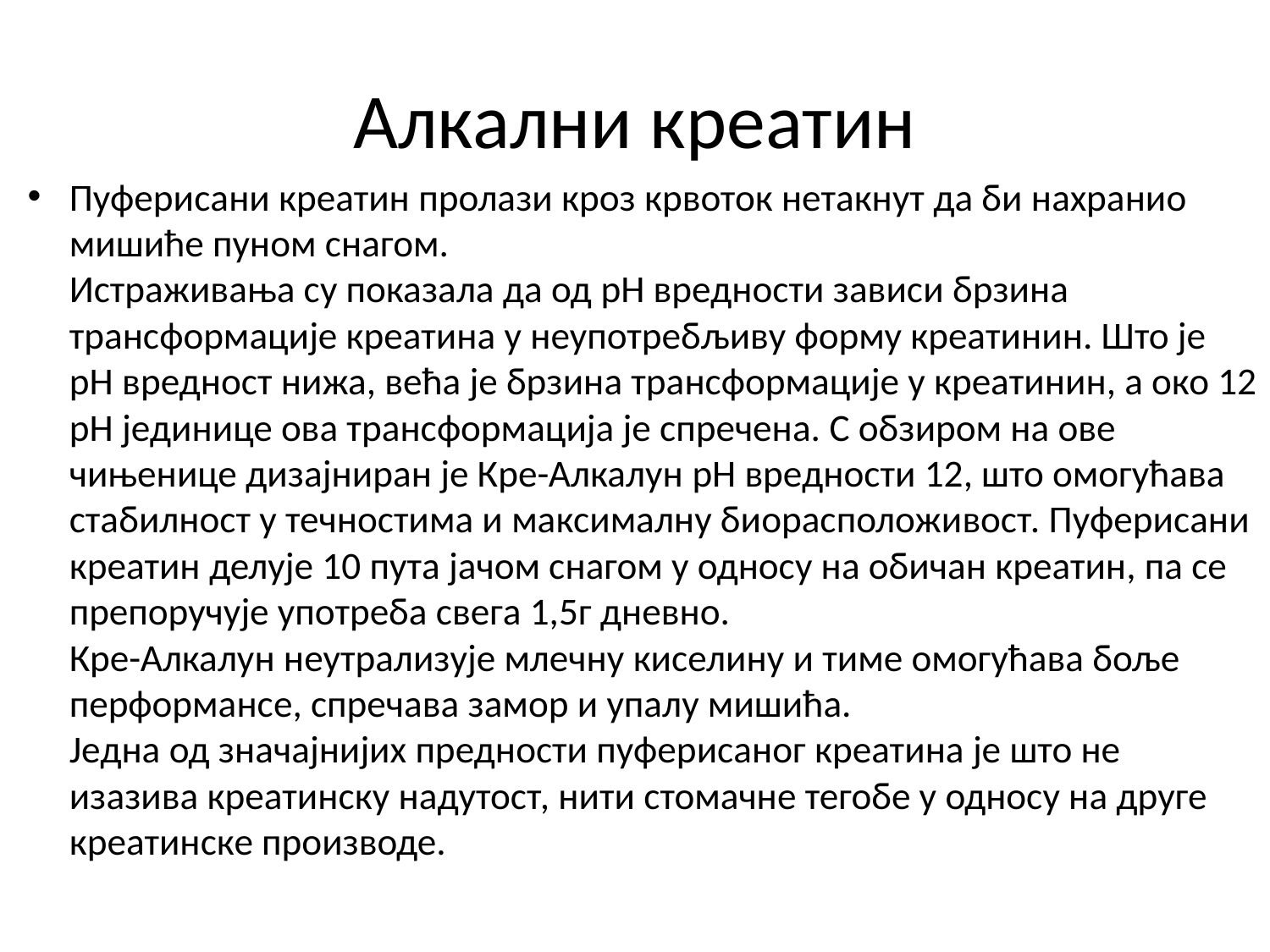

# Алкални креатин
Пуферисани креатин пролази кроз крвоток нетакнут да би нахранио мишиће пуном снагом. 
Истраживања су показала да од рН вредности зависи брзина трансформације креатина у неупотребљиву форму креатинин. Што је рН вредност нижа, већа је брзина трансформације у креатинин, а око 12 рН јединице ова трансформација је спречена. С обзиром на ове чињенице дизајниран је Кре-Алкалyн рН вредности 12, што омогућава стабилност у течностима и максималну биорасположивост. Пуферисани креатин делује 10 пута јачом снагом у односу на обичан креатин, па се препоручује употреба свега 1,5г дневно. 
Кре-Алкалyн неутрализује млечну киселину и тиме омогућава боље перформансе, спречава замор и упалу мишића. 
Једна од значајнијих предности пуферисаног креатина је што не изазива креатинску надутост, нити стомачне тегобе у односу на друге креатинске производе.